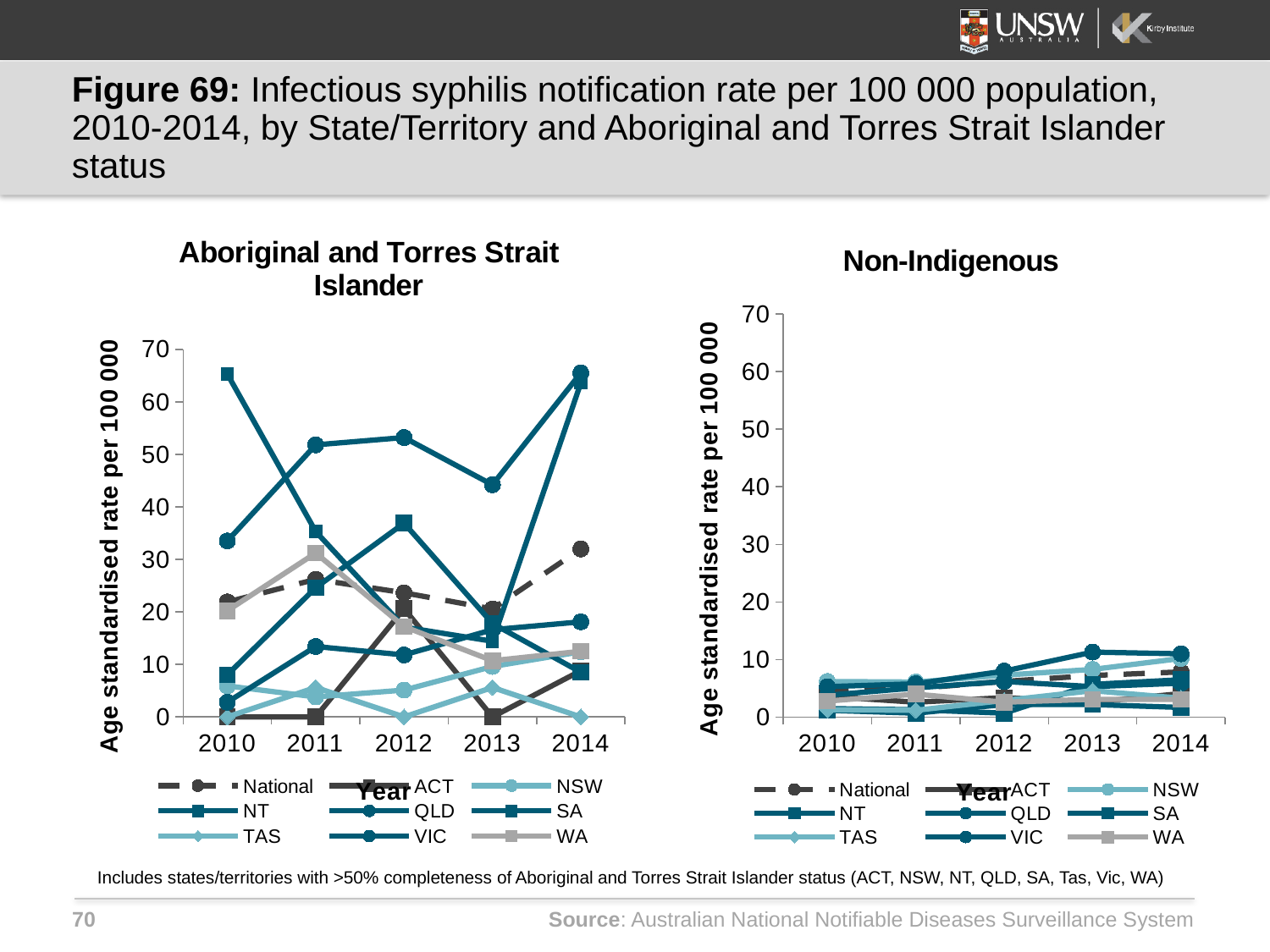

# Figure 69: Infectious syphilis notification rate per 100 000 population, 2010-2014, by State/Territory and Aboriginal and Torres Strait Islander status

### Chart: Non-Indigenous

| Category | National | ACT | NSW | NT | QLD | SA | TAS | VIC | WA |
|---|---|---|---|---|---|---|---|---|---|
| 2010 | 4.586121 | 3.6 | 6.2 | 1.5 | 3.8 | 1.2 | 1.3 | 5.3 | 2.8 |
| 2011 | 4.994461 | 2.6 | 6.1 | 1.3 | 5.1 | 0.7 | 1.2 | 5.8 | 4.0 |
| 2012 | 6.203424 | 3.4 | 7.3 | 0.7 | 6.2 | 2.2 | 2.9 | 8.0 | 2.6 |
| 2013 | 7.240792 | 2.6 | 8.3 | 5.7 | 5.3 | 2.2 | 4.6 | 11.3 | 3.1 |
| 2014 | 7.861599 | 4.1 | 10.2 | 6.5 | 5.9 | 1.7 | 3.3 | 11.0 | 3.1 |

### Chart: Aboriginal and Torres Strait Islander

| Category | National | ACT | NSW | NT | QLD | SA | TAS | VIC | WA |
|---|---|---|---|---|---|---|---|---|---|
| 2010 | 21.88247 | 0.0 | 5.9 | 65.3 | 33.5 | 8.0 | 0.0 | 2.8 | 20.2 |
| 2011 | 26.18478 | 0.0 | 3.8 | 35.3 | 51.8 | 24.6 | 5.6 | 13.4 | 31.2 |
| 2012 | 23.62906 | 20.6 | 5.1 | 17.1 | 53.2 | 36.9 | 0.0 | 11.8 | 17.2 |
| 2013 | 20.55454 | 0.0 | 9.6 | 14.4 | 44.2 | 17.8 | 5.6 | 16.6 | 10.7 |
| 2014 | 31.96957 | 8.8 | 12.4 | 63.6 | 65.5 | 8.5 | 0.0 | 18.1 | 12.5 |
Includes states/territories with >50% completeness of Aboriginal and Torres Strait Islander status (ACT, NSW, NT, QLD, SA, Tas, Vic, WA)
Source: Australian National Notifiable Diseases Surveillance System

70